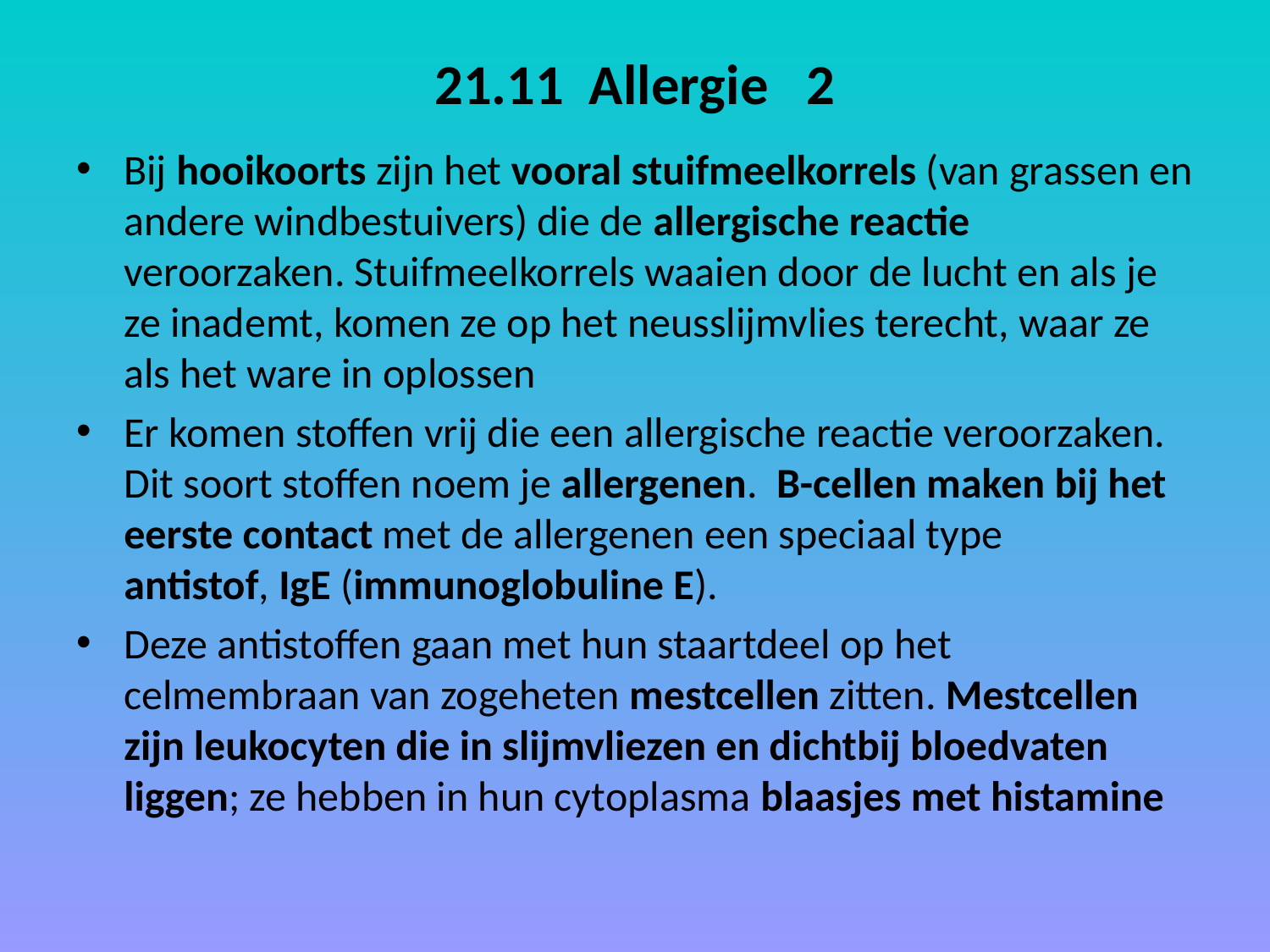

# 21.11  Allergie   2
Bij hooikoorts zijn het vooral stuifmeelkorrels (van grassen en andere windbestuivers) die de allergische reactie veroorzaken. Stuifmeelkorrels waaien door de lucht en als je ze inademt, komen ze op het neusslijmvlies terecht, waar ze als het ware in oplossen
Er komen stoffen vrij die een allergische reactie veroorzaken. Dit soort stoffen noem je allergenen.  B-cellen maken bij het eerste contact met de allergenen een speciaal type antistof, IgE (immunoglobuline E).
Deze antistoffen gaan met hun staartdeel op het celmembraan van zogeheten mestcellen zitten. Mestcellen zijn leukocyten die in slijmvliezen en dichtbij bloedvaten liggen; ze hebben in hun cytoplasma blaasjes met histamine